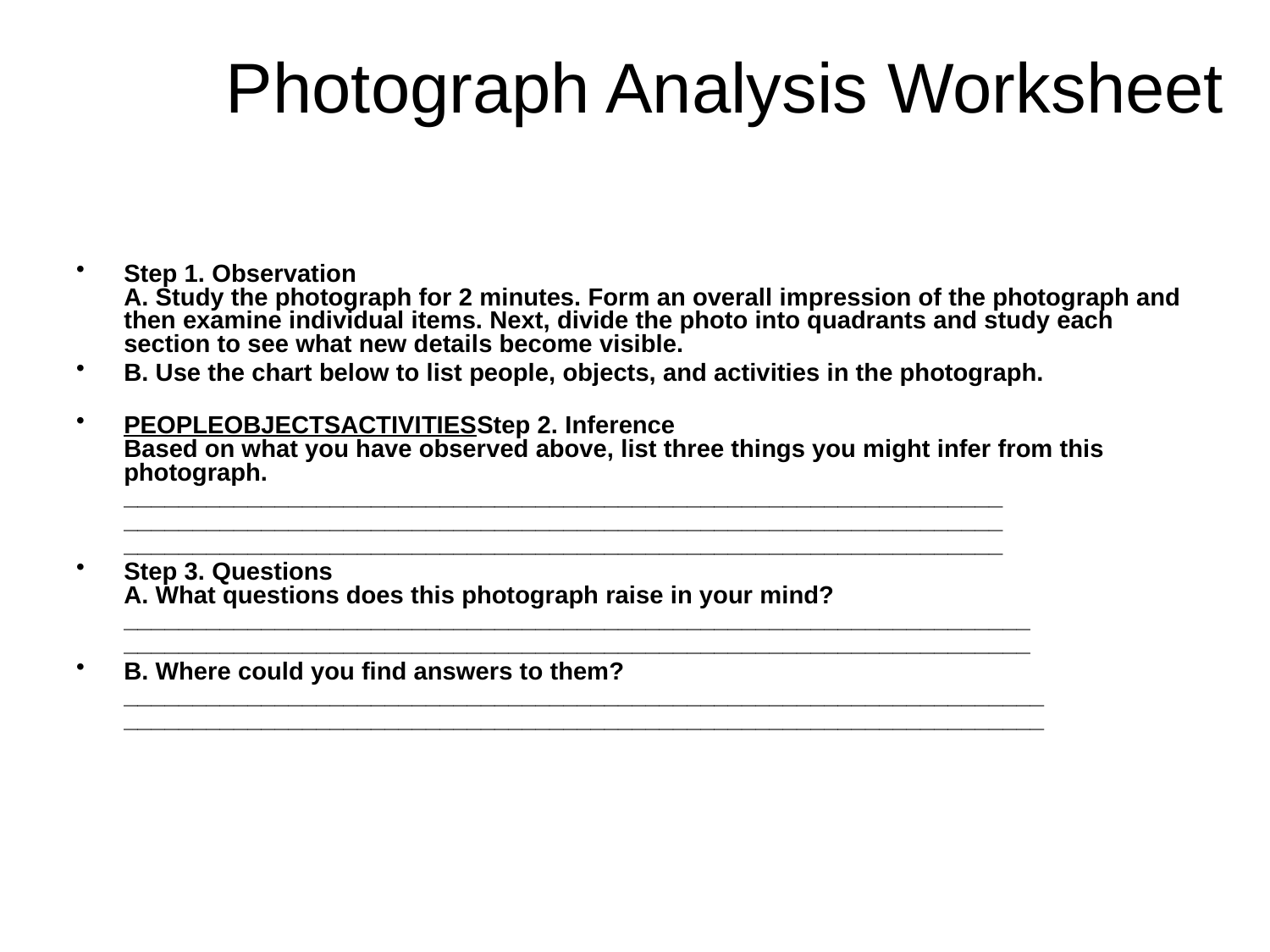

# Photograph Analysis Worksheet

Step 1. Observation
A. Study the photograph for 2 minutes. Form an overall impression of the photograph and then examine individual items. Next, divide the photo into quadrants and study each section to see what new details become visible.
B. Use the chart below to list people, objects, and activities in the photograph.
PEOPLEOBJECTSACTIVITIESStep 2. Inference
Based on what you have observed above, list three things you might infer from this photograph.
________________________________________________________________
________________________________________________________________
________________________________________________________________
Step 3. Questions
A. What questions does this photograph raise in your mind?
__________________________________________________________________
__________________________________________________________________
B. Where could you find answers to them?
___________________________________________________________________
___________________________________________________________________